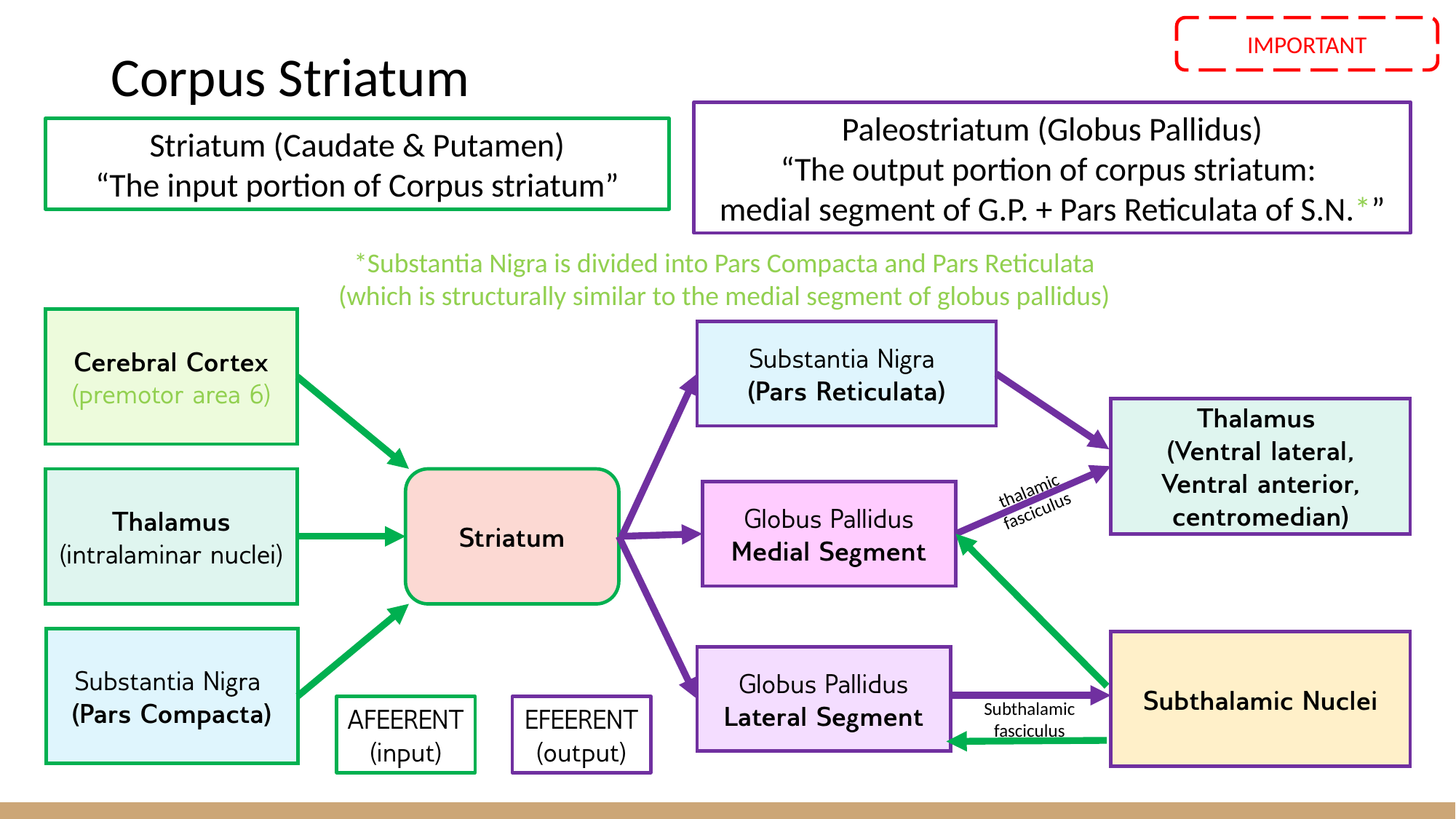

IMPORTANT
Corpus Striatum
Paleostriatum (Globus Pallidus)
“The output portion of corpus striatum:
medial segment of G.P. + Pars Reticulata of S.N.*”
Striatum (Caudate & Putamen)
“The input portion of Corpus striatum”
*Substantia Nigra is divided into Pars Compacta and Pars Reticulata
(which is structurally similar to the medial segment of globus pallidus)
Cerebral Cortex (premotor area 6)
Substantia Nigra
(Pars Reticulata)
Thalamus
(Ventral lateral, Ventral anterior, centromedian)
Thalamus (intralaminar nuclei)
Striatum
thalamic fasciculus
Globus Pallidus
Medial Segment
Substantia Nigra
(Pars Compacta)
Subthalamic Nuclei
Globus Pallidus
Lateral Segment
Subthalamic fasciculus
AFEERENT (input)
EFEERENT (output)